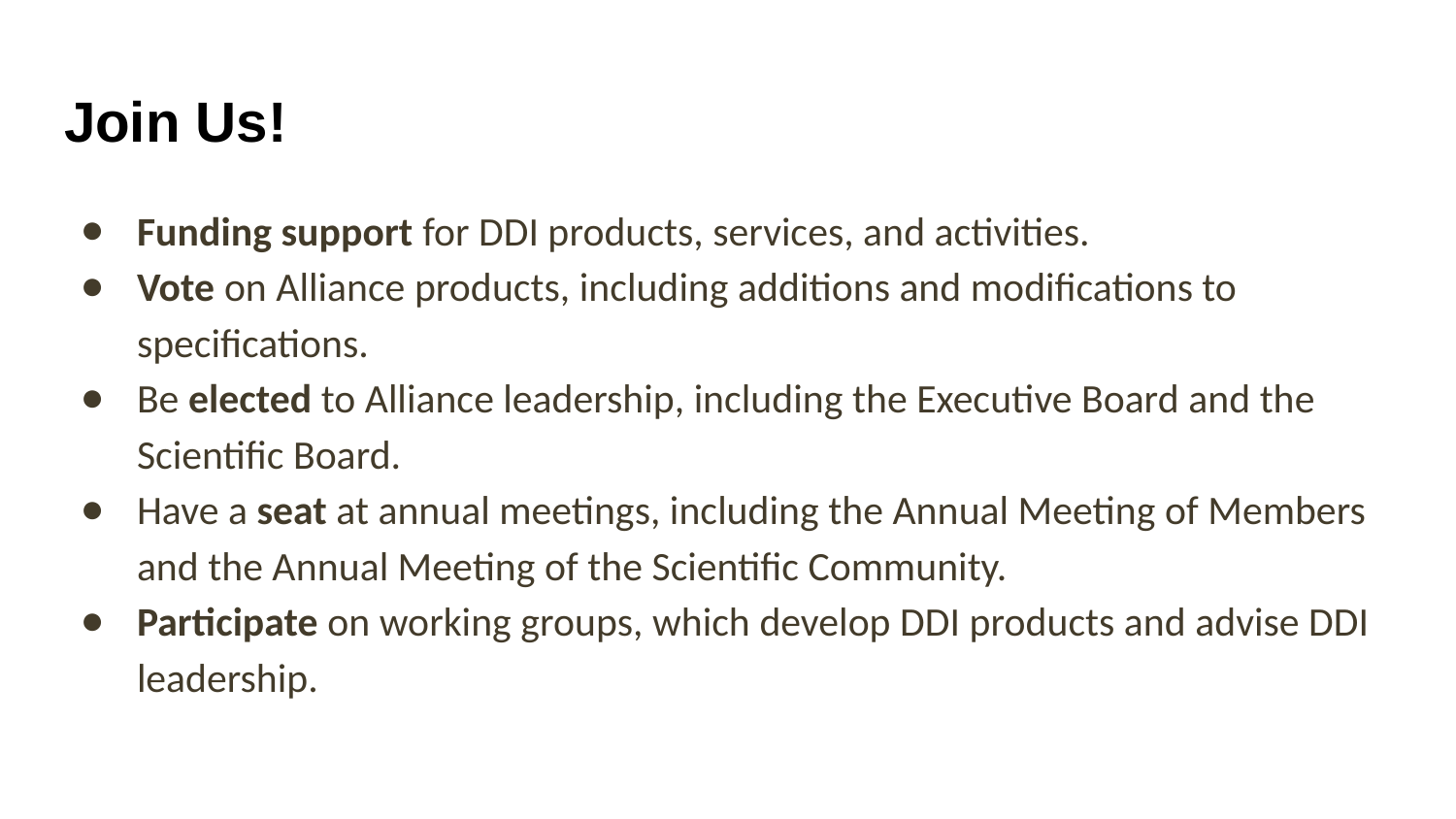

# Join Us!
Funding support for DDI products, services, and activities.
Vote on Alliance products, including additions and modifications to specifications.
Be elected to Alliance leadership, including the Executive Board and the Scientific Board.
Have a seat at annual meetings, including the Annual Meeting of Members and the Annual Meeting of the Scientific Community.
Participate on working groups, which develop DDI products and advise DDI leadership.